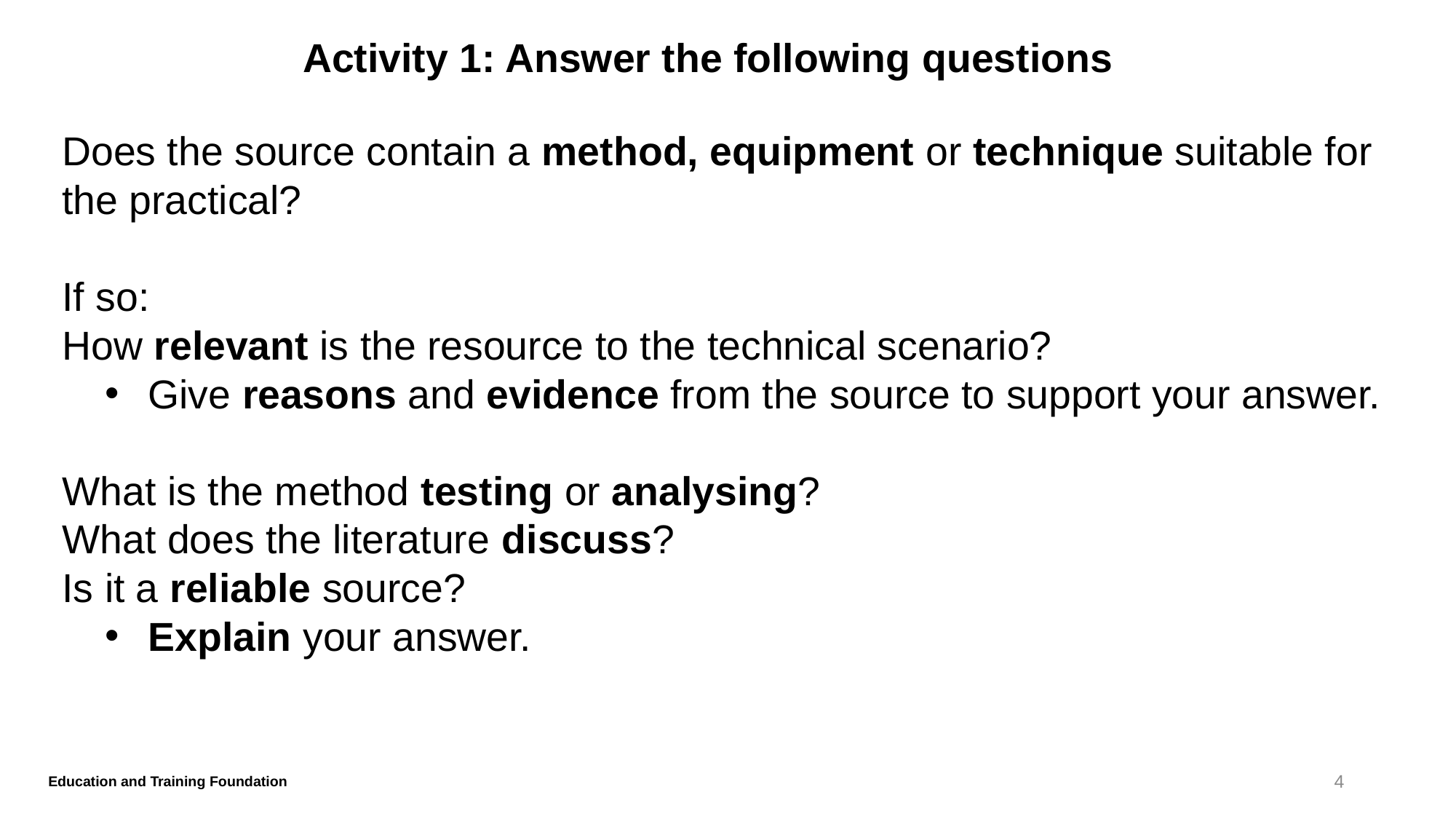

# Activity 1: Answer the following questions
Does the source contain a method, equipment or technique suitable for the practical?

If so:
How relevant is the resource to the technical scenario?
Give reasons and evidence from the source to support your answer.

What is the method testing or analysing?
What does the literature discuss?
Is it a reliable source?
Explain your answer.

4
Education and Training Foundation